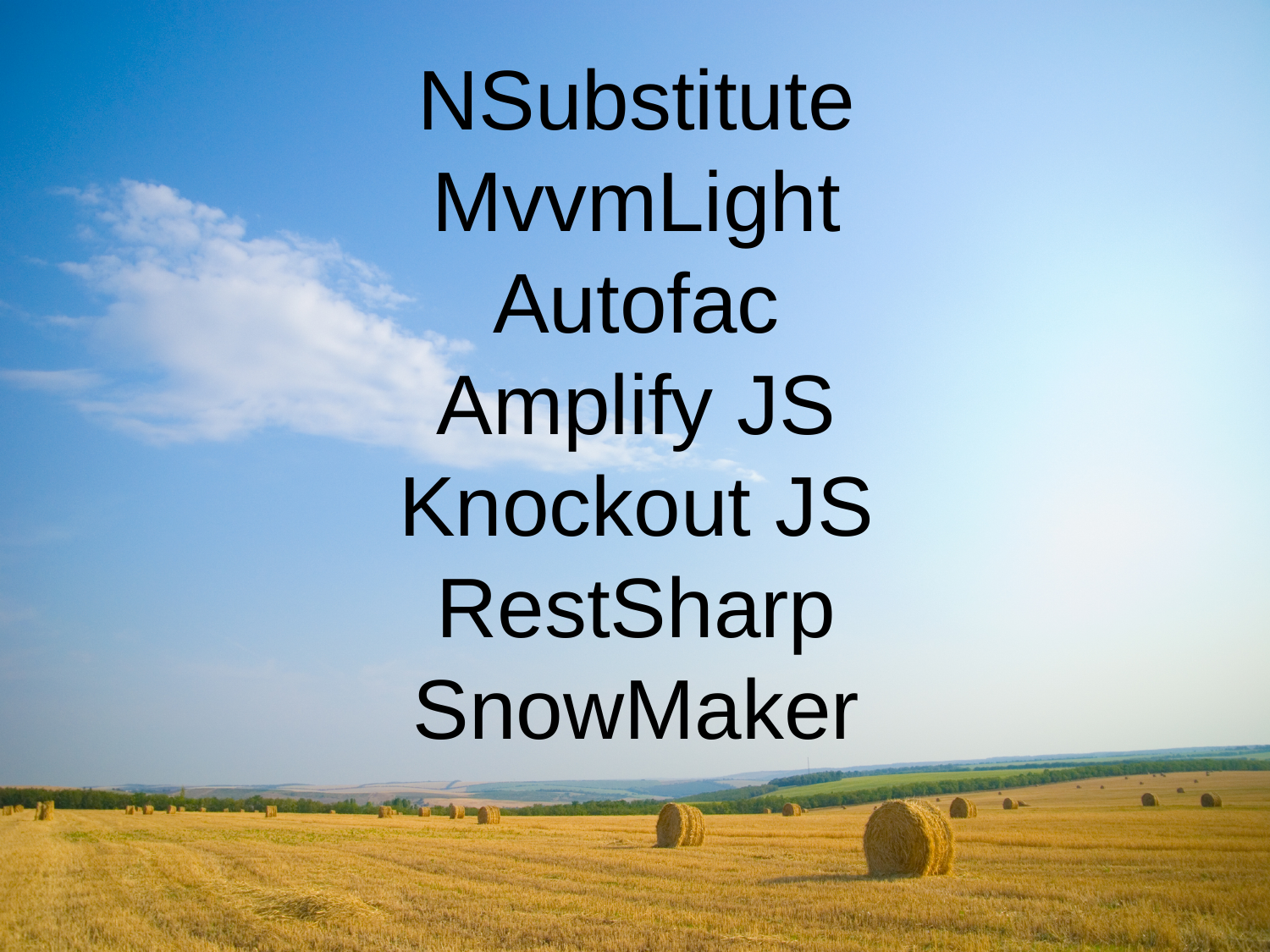

# NSubstitute MvvmLight Autofac Amplify JS Knockout JS RestSharp SnowMaker